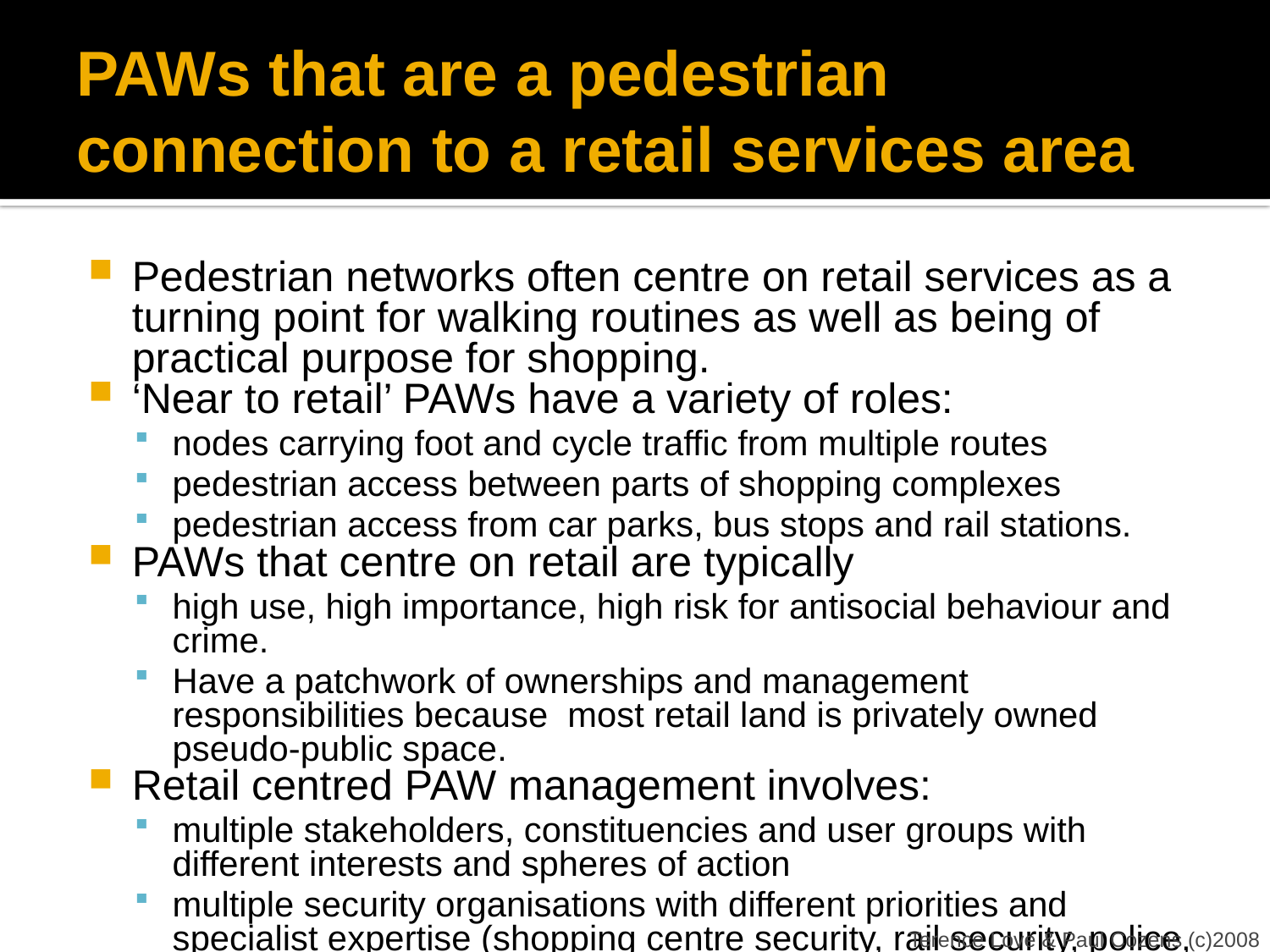

# PAWs that are a pedestrian connection to a retail services area
Pedestrian networks often centre on retail services as a turning point for walking routines as well as being of practical purpose for shopping.
‘Near to retail’ PAWs have a variety of roles:
nodes carrying foot and cycle traffic from multiple routes
pedestrian access between parts of shopping complexes
pedestrian access from car parks, bus stops and rail stations.
PAWs that centre on retail are typically
high use, high importance, high risk for antisocial behaviour and crime.
Have a patchwork of ownerships and management responsibilities because  most retail land is privately owned pseudo-public space.
Retail centred PAW management involves:
multiple stakeholders, constituencies and user groups with different interests and spheres of action
multiple security organisations with different priorities and specialist expertise (shopping centre security, rail security, police, youth workers, council rangers).
Terence Love & Paul Cozens (c)2008